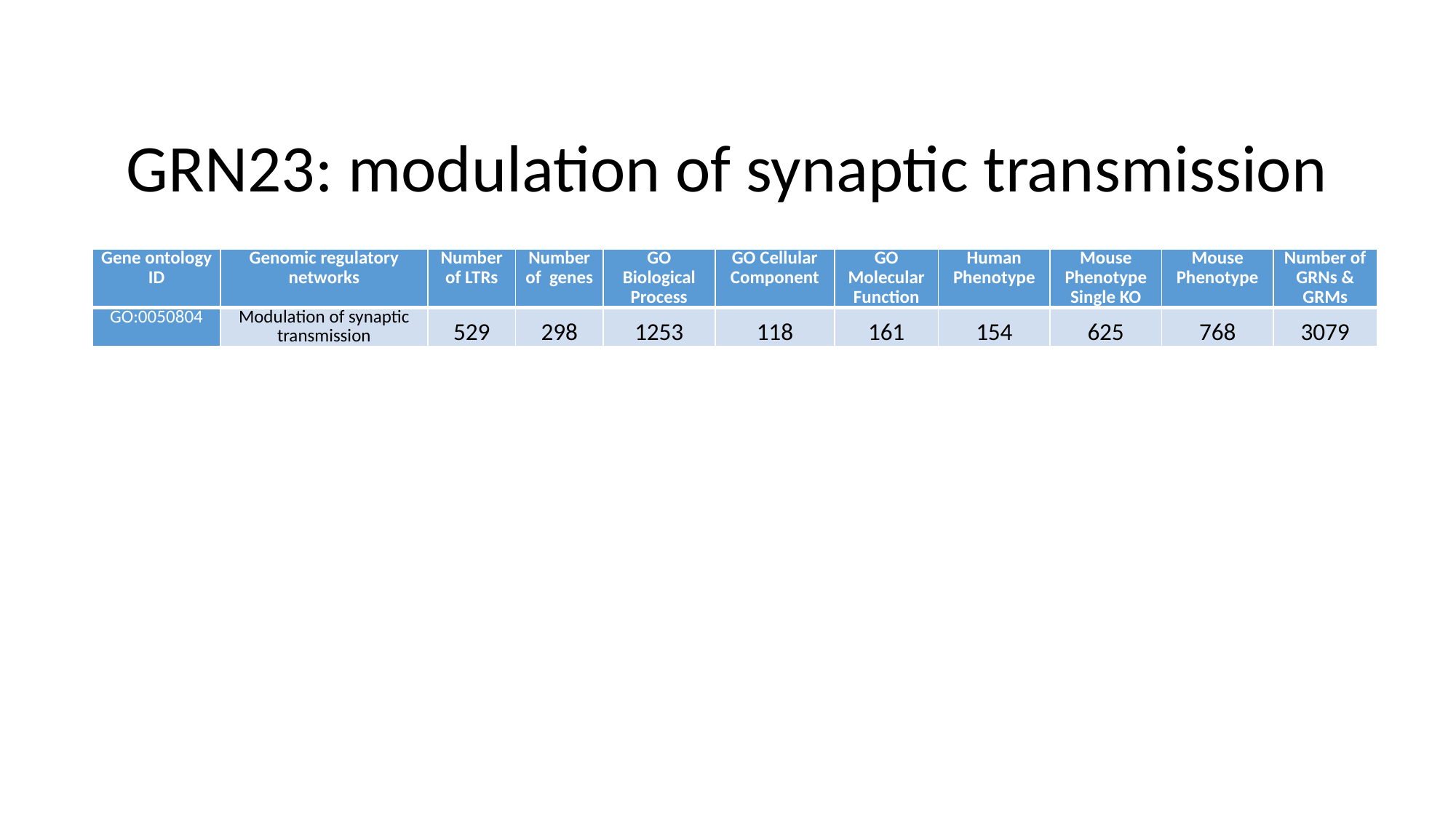

# GRN23: modulation of synaptic transmission
| Gene ontology ID | Genomic regulatory networks | Number of LTRs | Number of genes | GO Biological Process | GO Cellular Component | GO Molecular Function | Human Phenotype | Mouse Phenotype Single KO | Mouse Phenotype | Number of GRNs & GRMs |
| --- | --- | --- | --- | --- | --- | --- | --- | --- | --- | --- |
| GO:0050804 | Modulation of synaptic transmission | 529 | 298 | 1253 | 118 | 161 | 154 | 625 | 768 | 3079 |